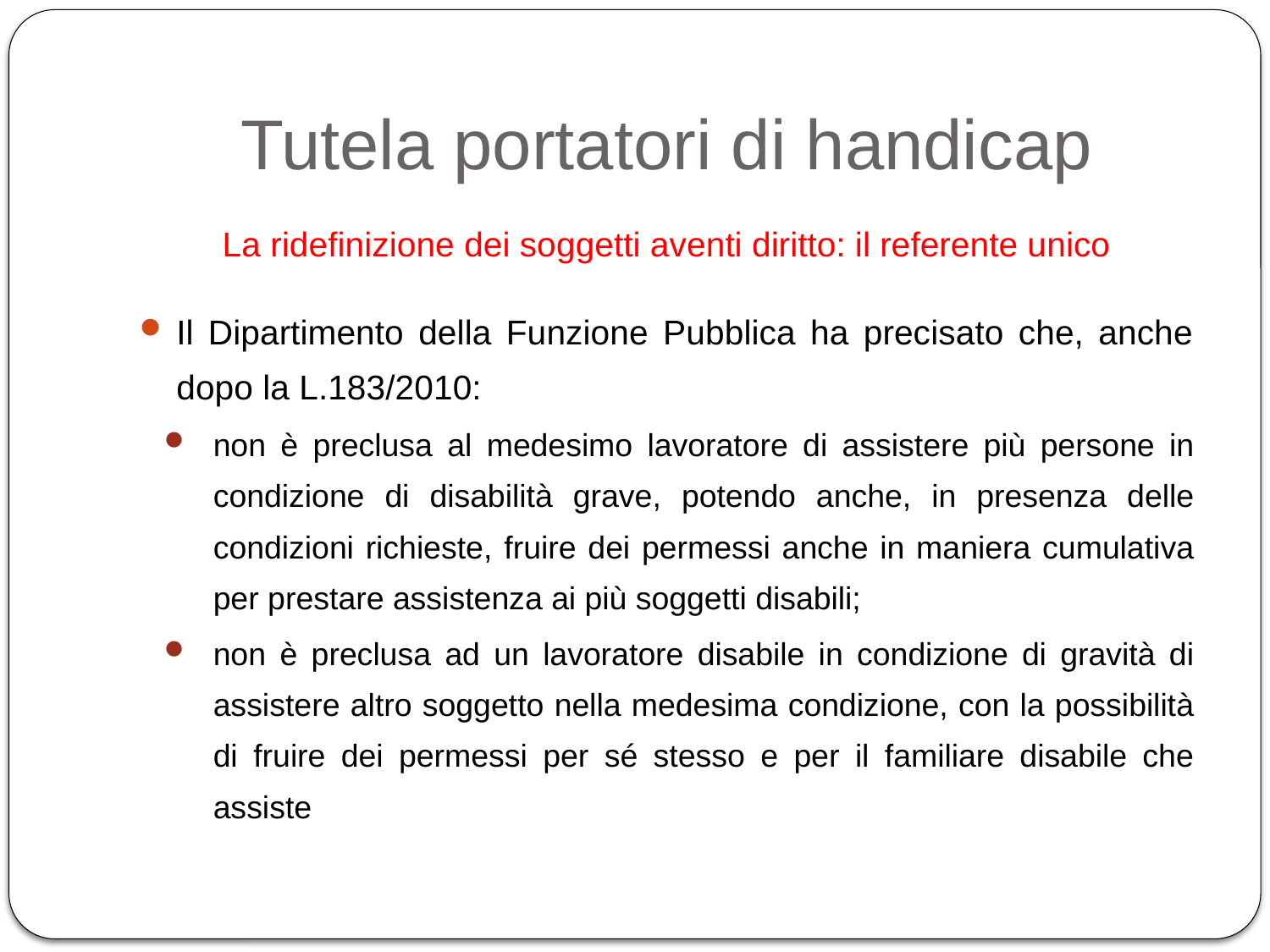

# Tutela portatori di handicap
La ridefinizione dei soggetti aventi diritto: il referente unico

Il Dipartimento della Funzione Pubblica ha precisato che, anche dopo la L.183/2010:
non è preclusa al medesimo lavoratore di assistere più persone in condizione di disabilità grave, potendo anche, in presenza delle condizioni richieste, fruire dei permessi anche in maniera cumulativa per prestare assistenza ai più soggetti disabili;
non è preclusa ad un lavoratore disabile in condizione di gravità di assistere altro soggetto nella medesima condizione, con la possibilità di fruire dei permessi per sé stesso e per il familiare disabile che assiste